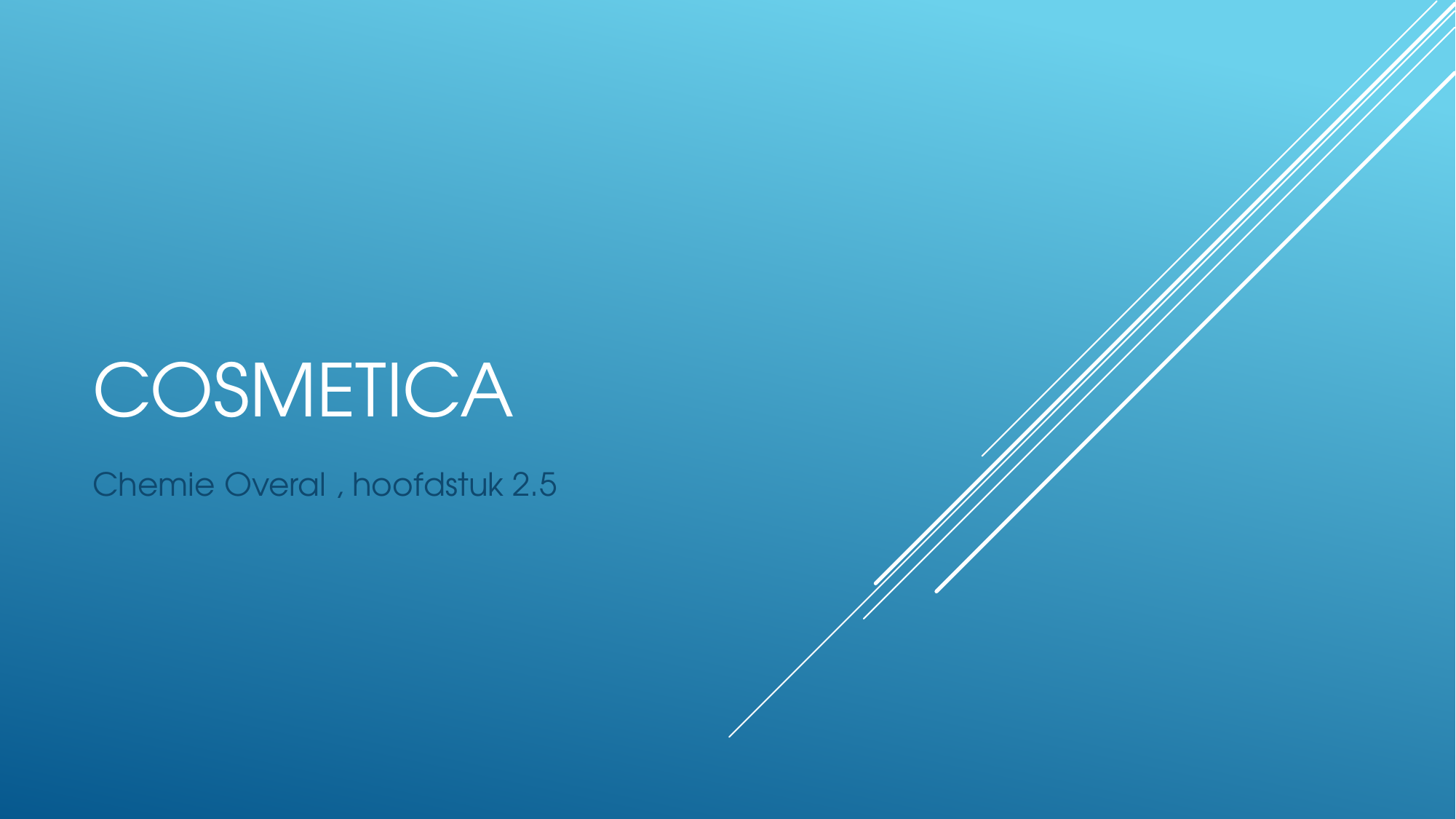

# Cosmetica
Chemie Overal , hoofdstuk 2.5